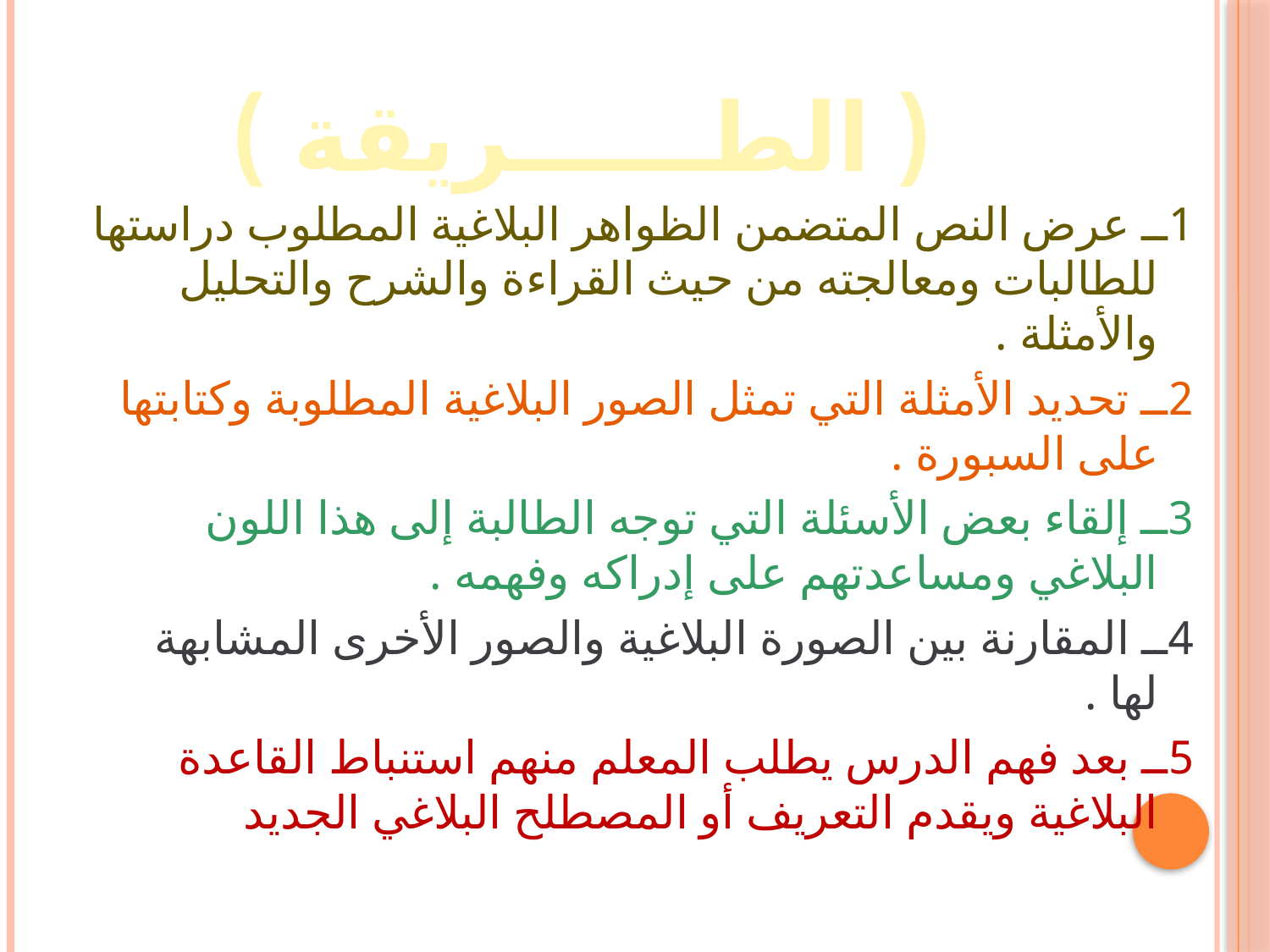

# ( الطــــــريقة )
1ــ عرض النص المتضمن الظواهر البلاغية المطلوب دراستها للطالبات ومعالجته من حيث القراءة والشرح والتحليل والأمثلة .
2ــ تحديد الأمثلة التي تمثل الصور البلاغية المطلوبة وكتابتها على السبورة .
3ــ إلقاء بعض الأسئلة التي توجه الطالبة إلى هذا اللون البلاغي ومساعدتهم على إدراكه وفهمه .
4ــ المقارنة بين الصورة البلاغية والصور الأخرى المشابهة لها .
5ــ بعد فهم الدرس يطلب المعلم منهم استنباط القاعدة البلاغية ويقدم التعريف أو المصطلح البلاغي الجديد